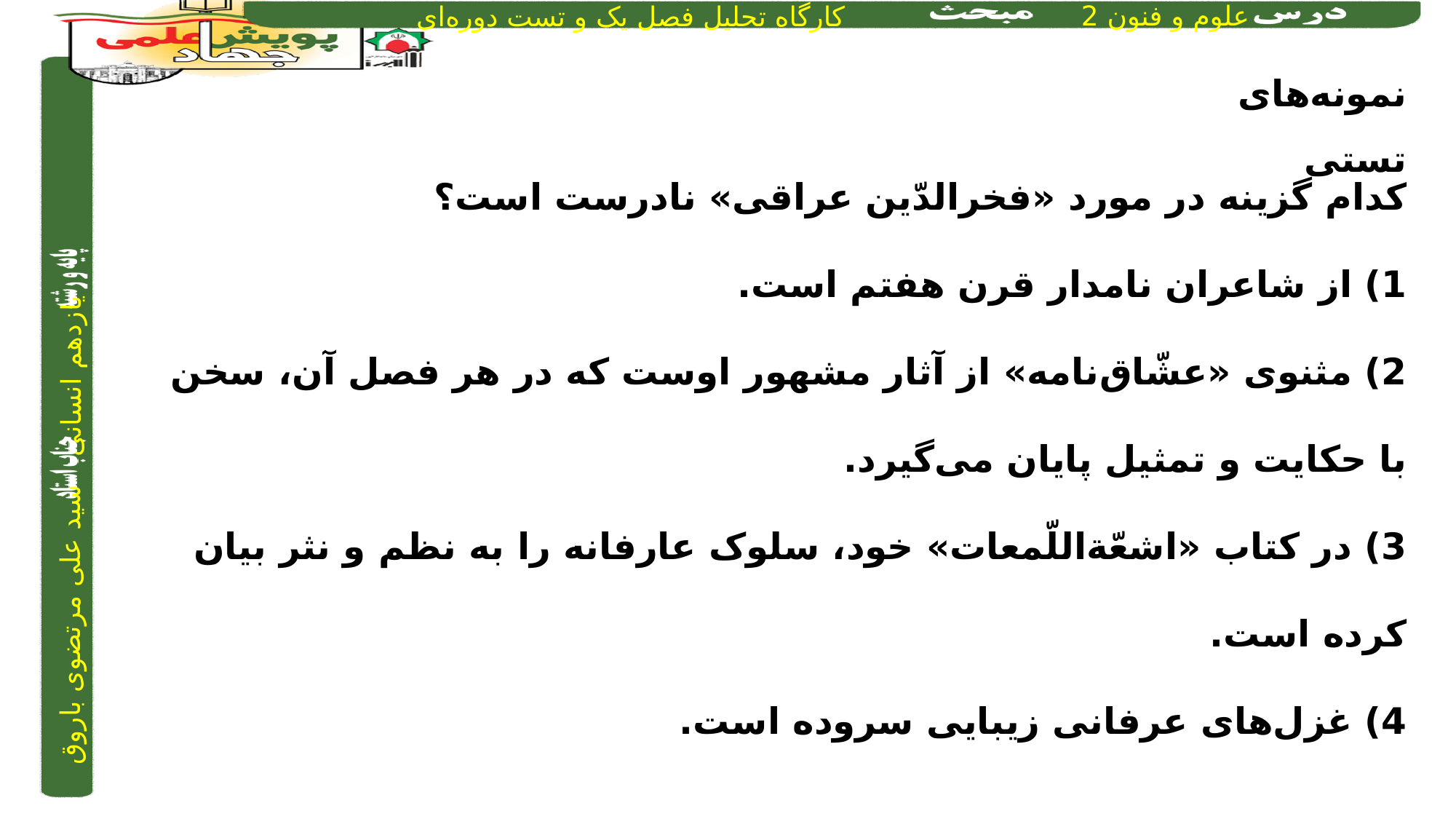

نمونه‌های تستی
کدام گزینه در مورد «فخرالدّین عراقی» نادرست است؟
1) از شاعران نامدار قرن هفتم است.
2) مثنوی «عشّاق‌نامه» از آثار مشهور اوست که در هر فصل آن، سخن با حکایت و تمثیل پایان می‌گیرد.
3) در کتاب «اشعّة‌اللّمعات» خود، سلوک عارفانه را به نظم و نثر بیان کرده است.
4) غزل‌های عرفانی زیبایی سروده است.

3